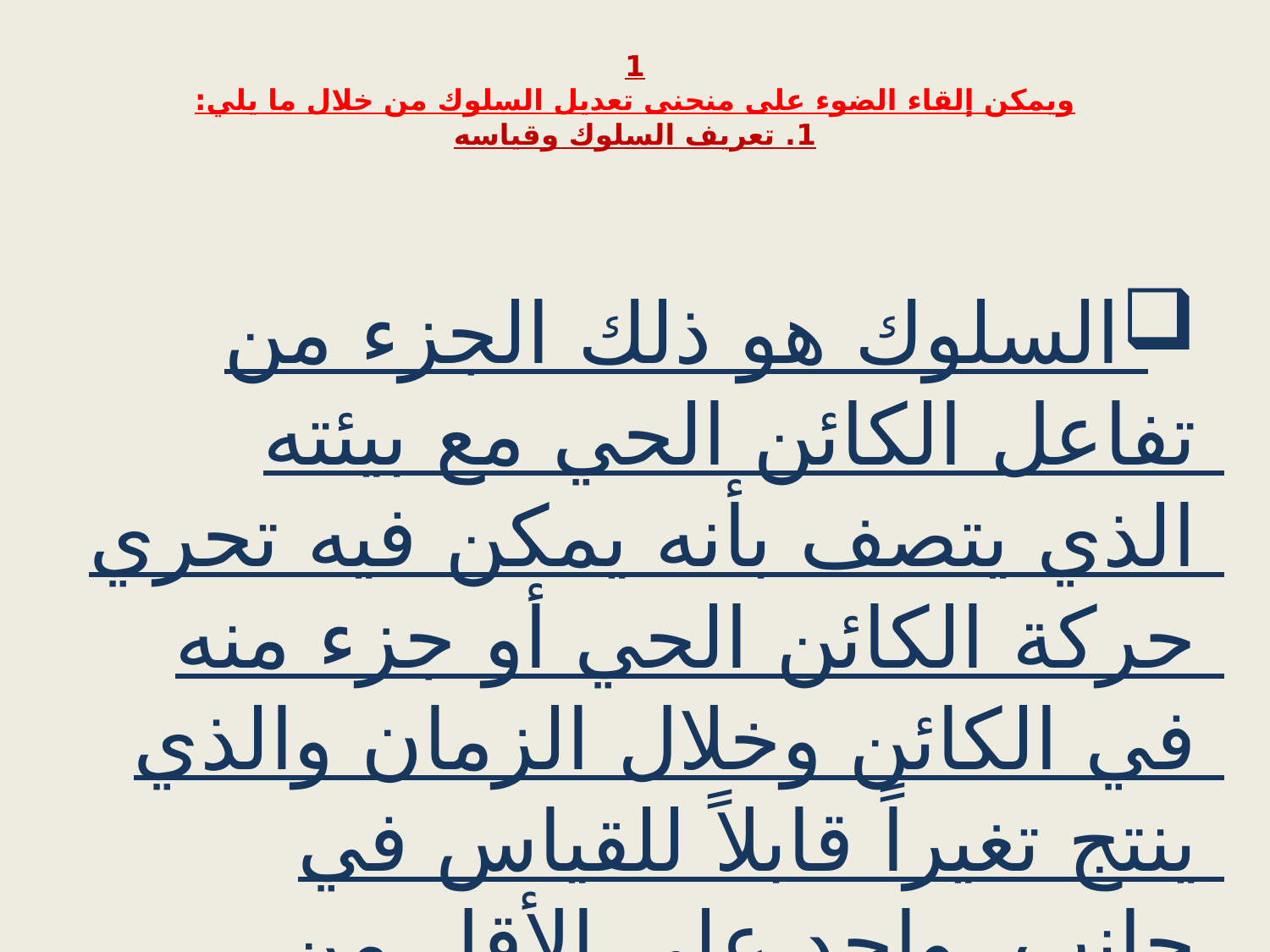

# 1 ويمكن إلقاء الضوء على منحنى تعديل السلوك من خلال ما يلي: 1. تعريف السلوك وقياسه

السلوك هو ذلك الجزء من تفاعل الكائن الحي مع بيئته الذي يتصف بأنه يمكن فيه تحري حركة الكائن الحي أو جزء منه في الكائن وخلال الزمان والذي ينتج تغيراً قابلاً للقياس في جانب. واحد على الأقل من جوانب البيئة.